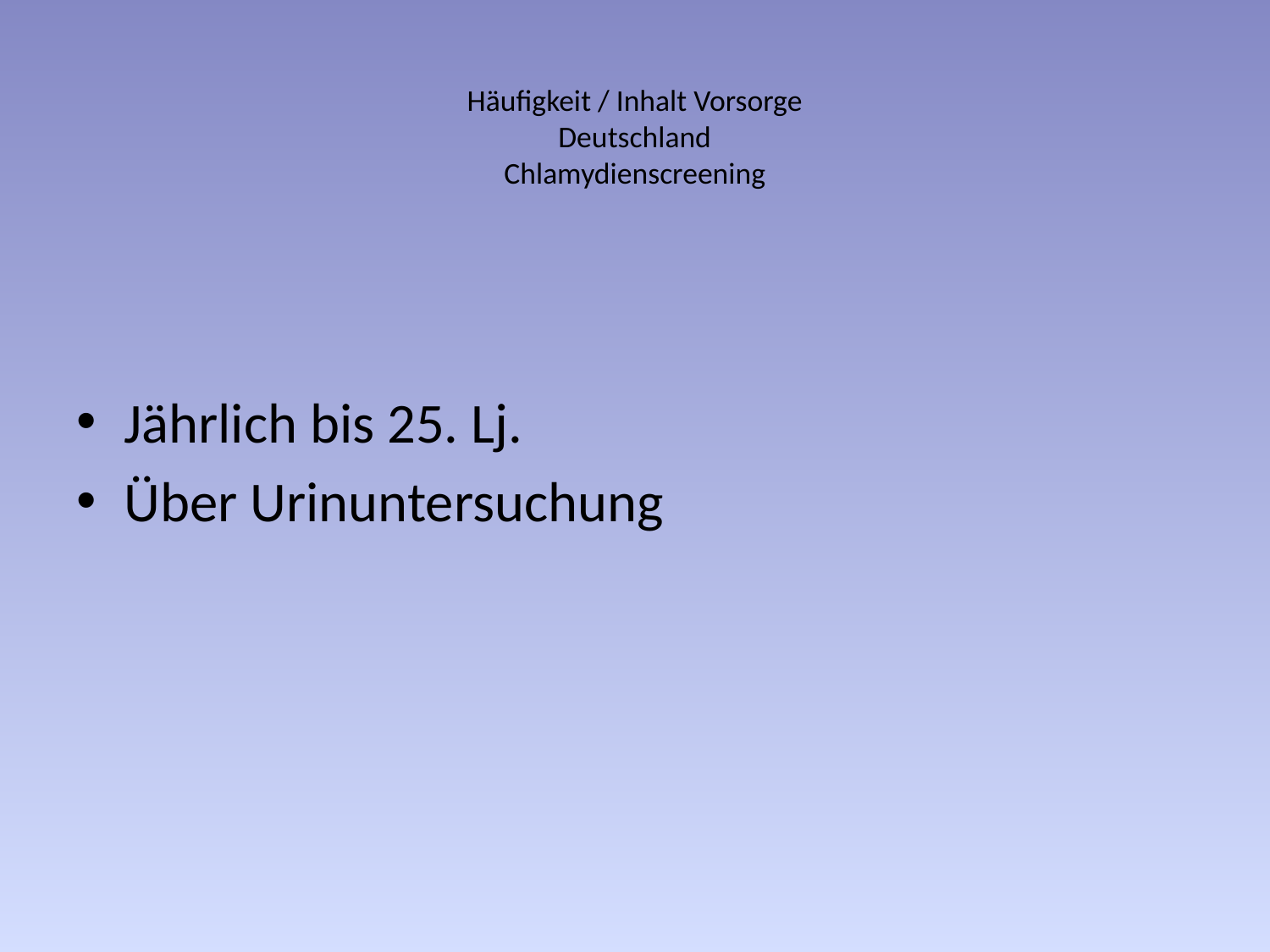

# Häufigkeit / Inhalt Vorsorge Deutschland Chlamydienscreening

Jährlich bis 25. Lj.
Über Urinuntersuchung